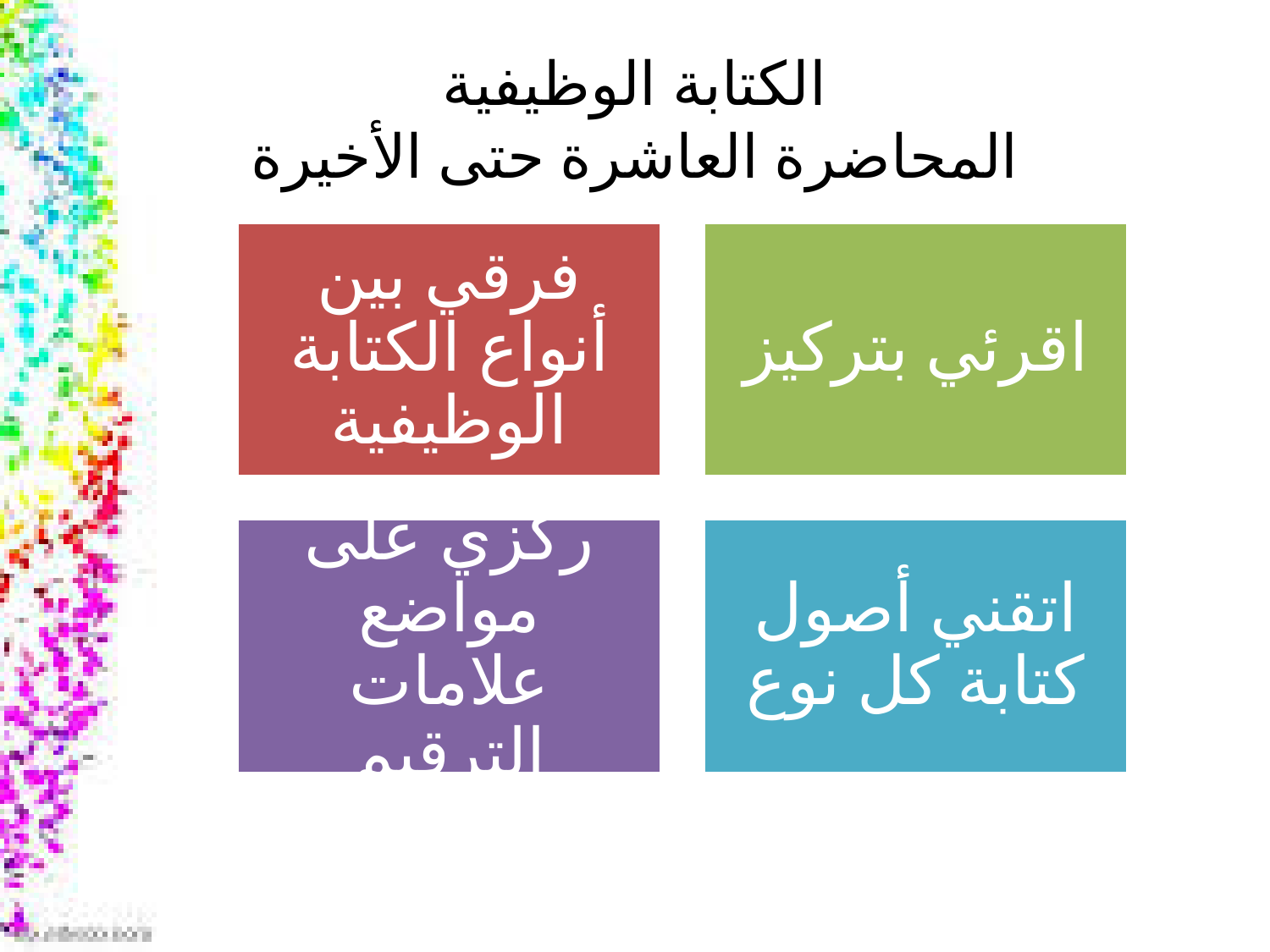

# الكتابة الوظيفية المحاضرة العاشرة حتى الأخيرة
فرقي بين أنواع الكتابة الوظيفية
اقرئي بتركيز
ركزي على مواضع علامات الترقيم
اتقني أصول كتابة كل نوع